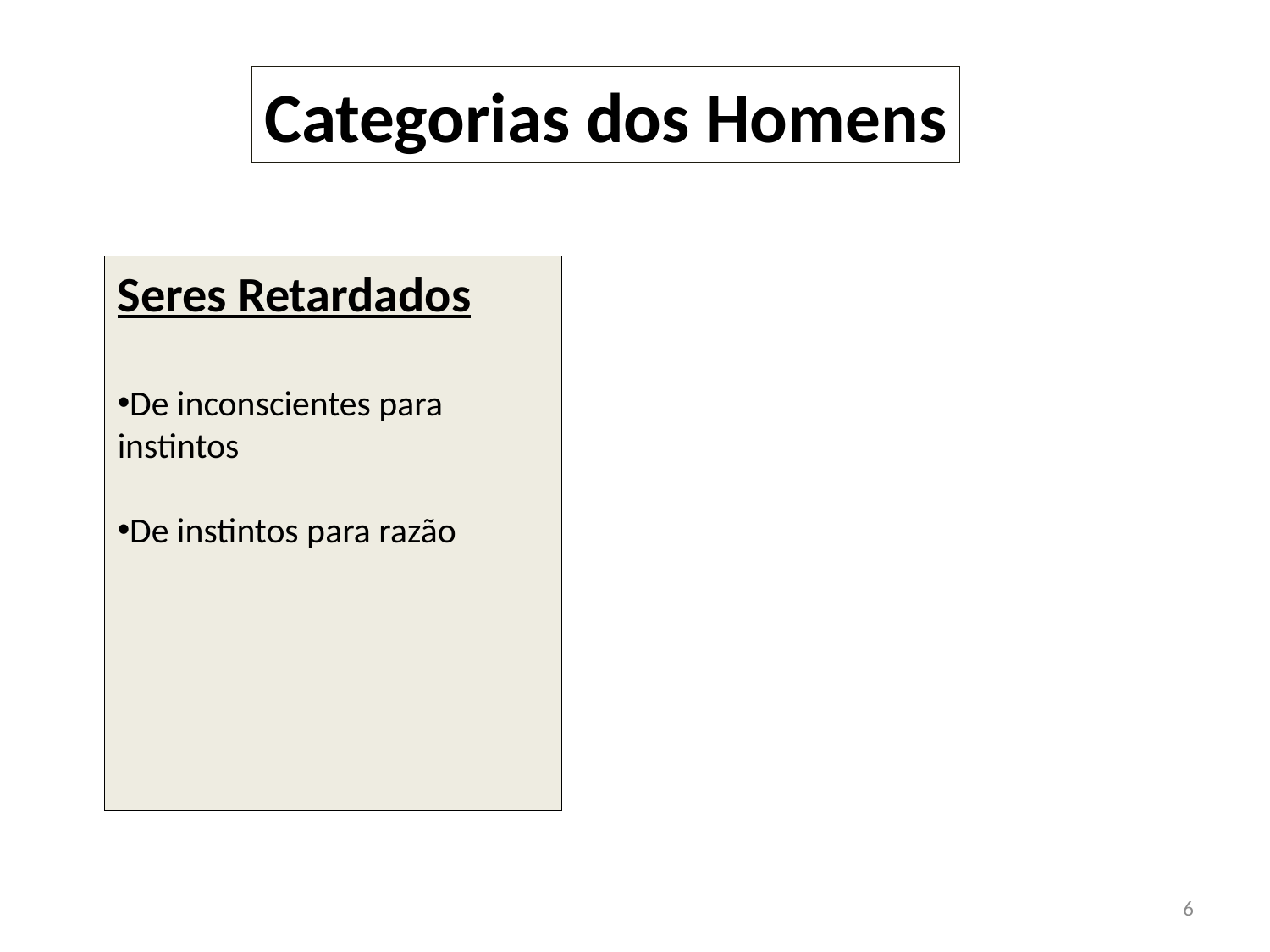

Categorias dos Homens
Seres Retardados

De inconscientes para instintos

De instintos para razão

6